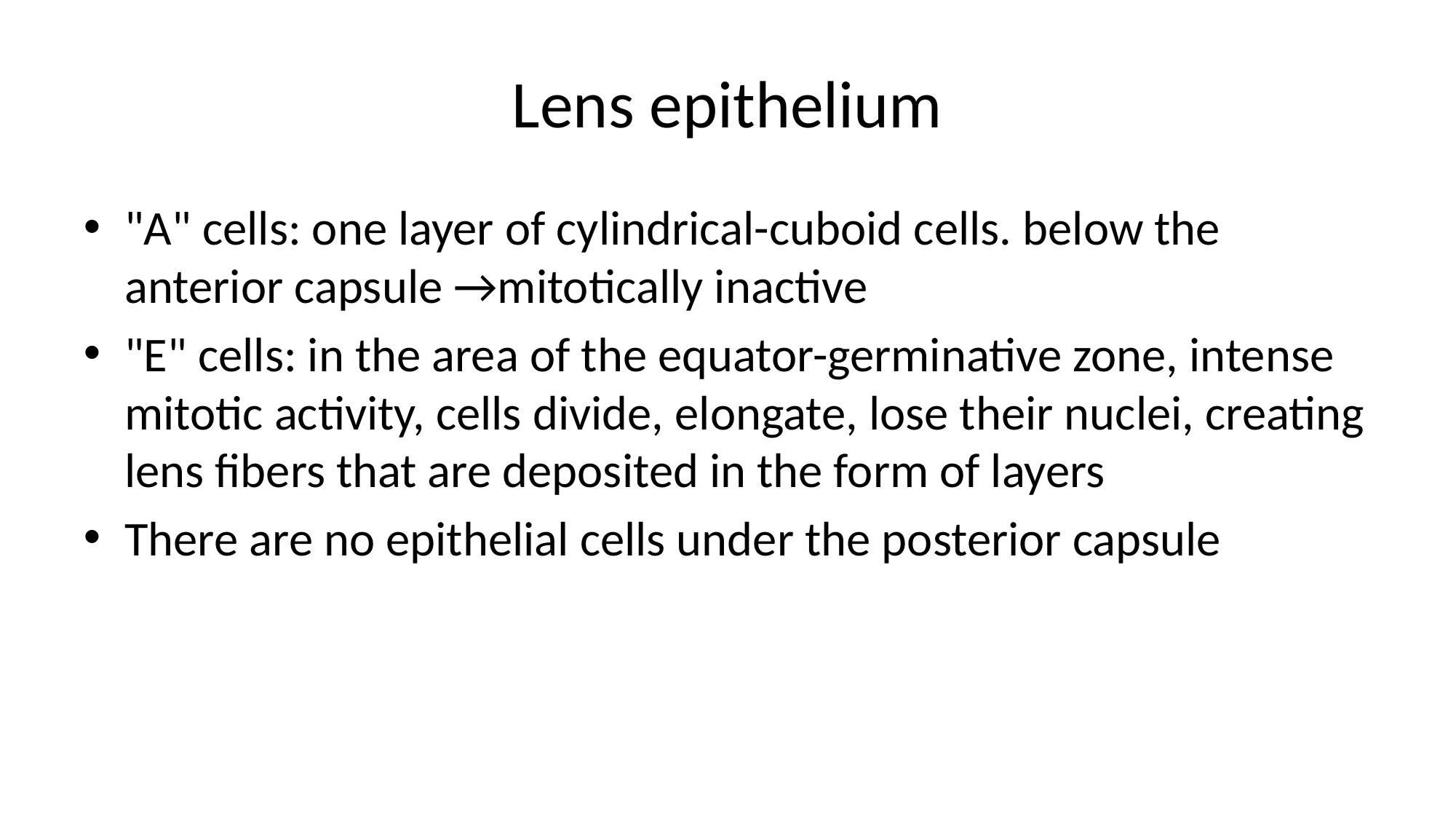

# Lens epithelium
"A" cells: one layer of cylindrical-cuboid cells. below the anterior capsule →mitotically inactive
"E" cells: in the area of ​​the equator-germinative zone, intense mitotic activity, cells divide, elongate, lose their nuclei, creating lens fibers that are deposited in the form of layers
There are no epithelial cells under the posterior capsule